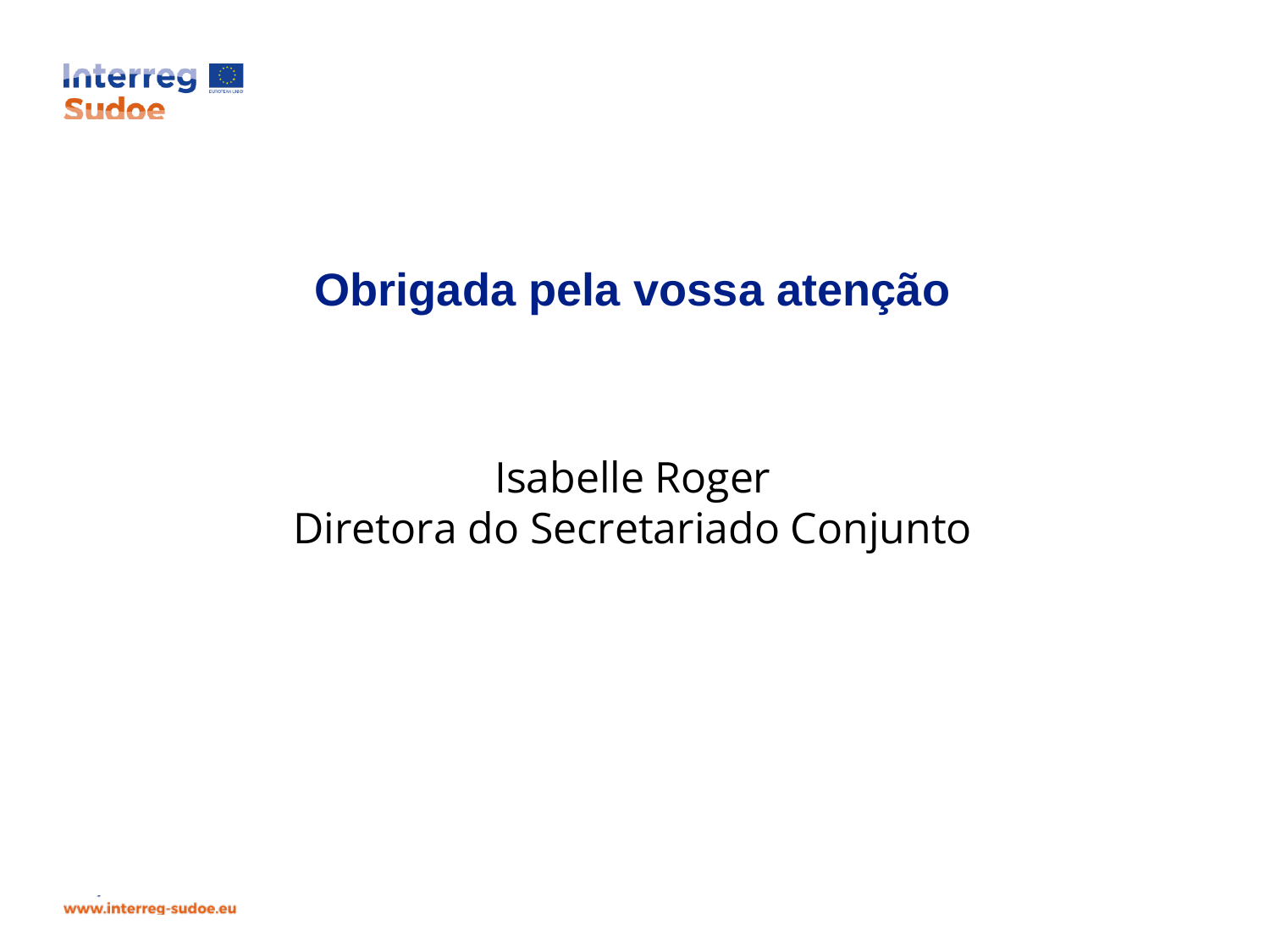

# Obrigada pela vossa atenção
Isabelle Roger
Diretora do Secretariado Conjunto